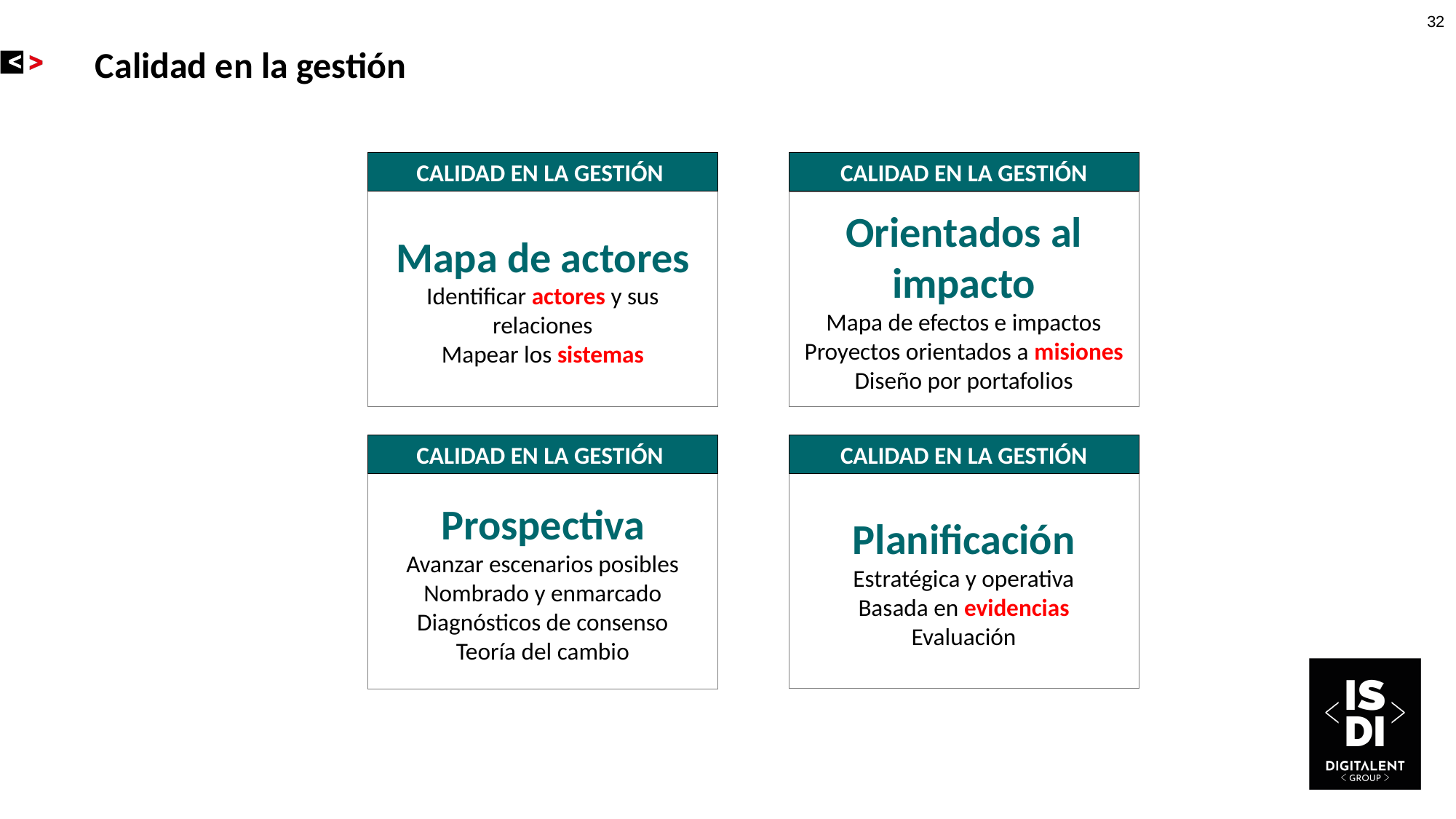

# Calidad en la gestión
Calidad en la Gestión
Mapa de actores
Identificar actores y sus relaciones
Mapear los sistemas
Calidad en la Gestión
Orientados al impacto
Mapa de efectos e impactos
Proyectos orientados a misiones
Diseño por portafolios
Calidad en la Gestión
Prospectiva
Avanzar escenarios posibles
Nombrado y enmarcado
Diagnósticos de consenso
Teoría del cambio
Calidad en la Gestión
Planificación
Estratégica y operativa
Basada en evidencias
Evaluación